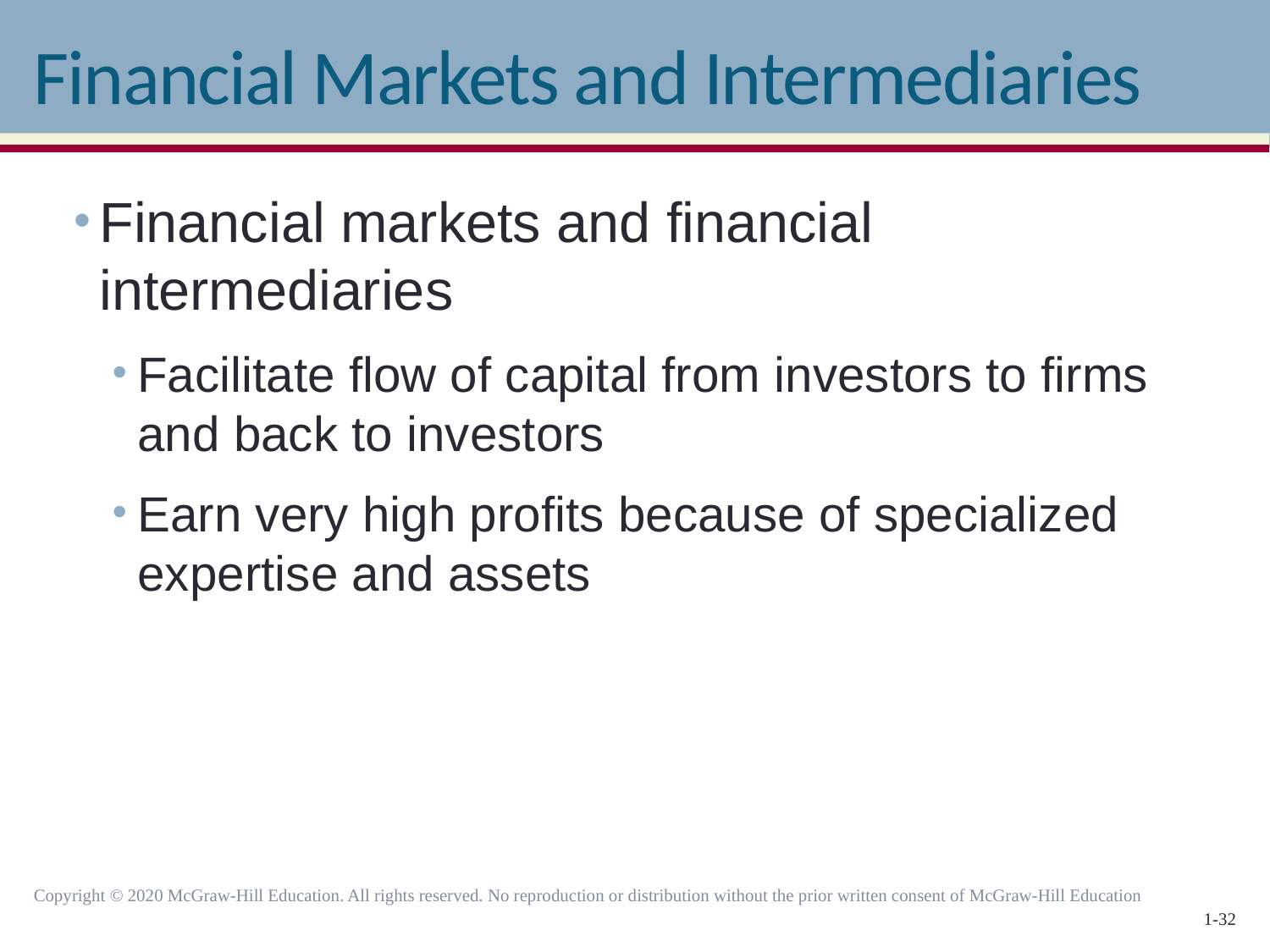

# Financial Markets and Intermediaries
Financial markets and financial intermediaries
Facilitate flow of capital from investors to firms and back to investors
Earn very high profits because of specialized expertise and assets
Copyright © 2020 McGraw-Hill Education. All rights reserved. No reproduction or distribution without the prior written consent of McGraw-Hill Education